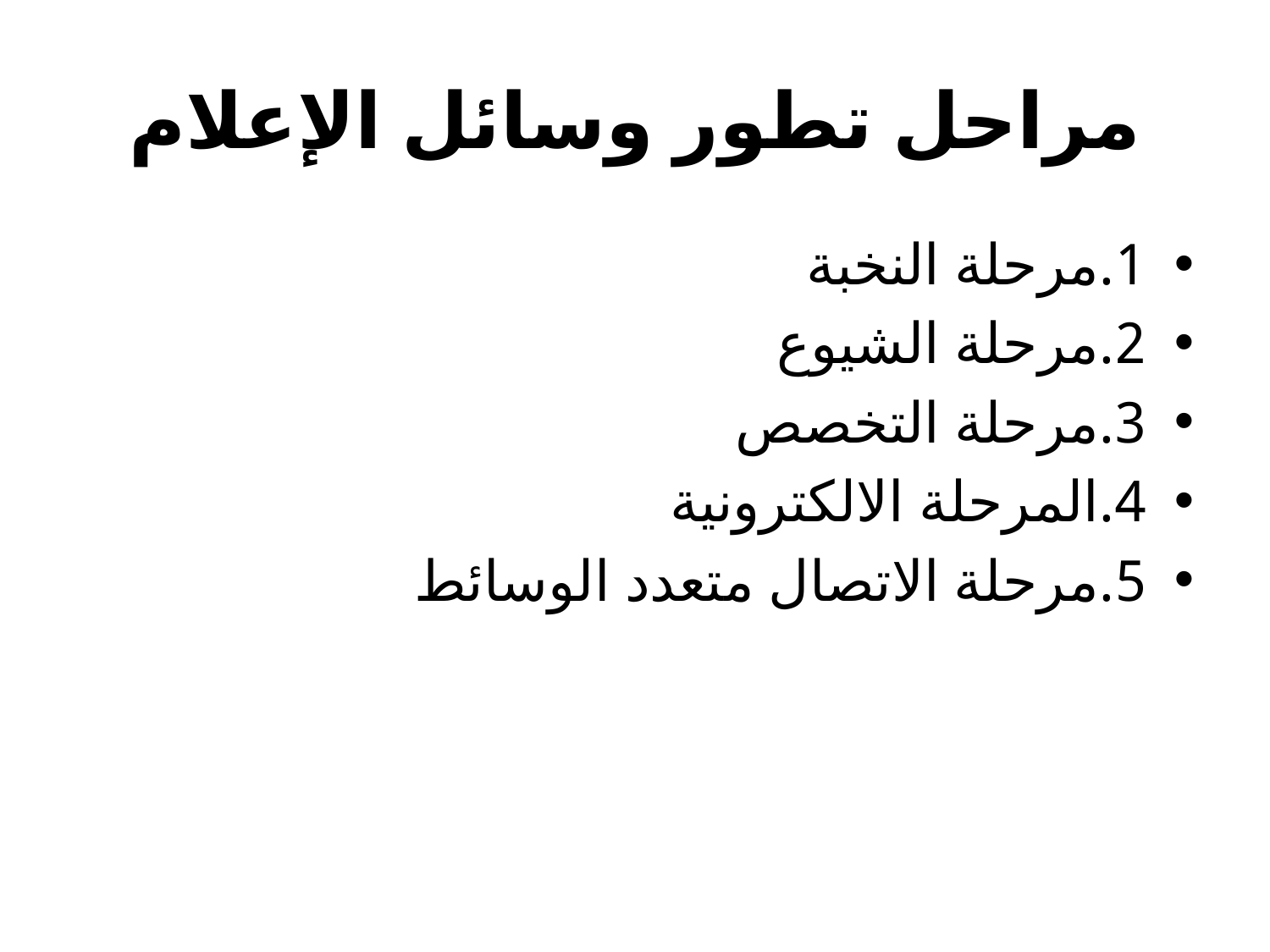

# مراحل تطور وسائل الإعلام
1.	مرحلة النخبة
2.	مرحلة الشيوع
3.	مرحلة التخصص
4.	المرحلة الالكترونية
5.	مرحلة الاتصال متعدد الوسائط